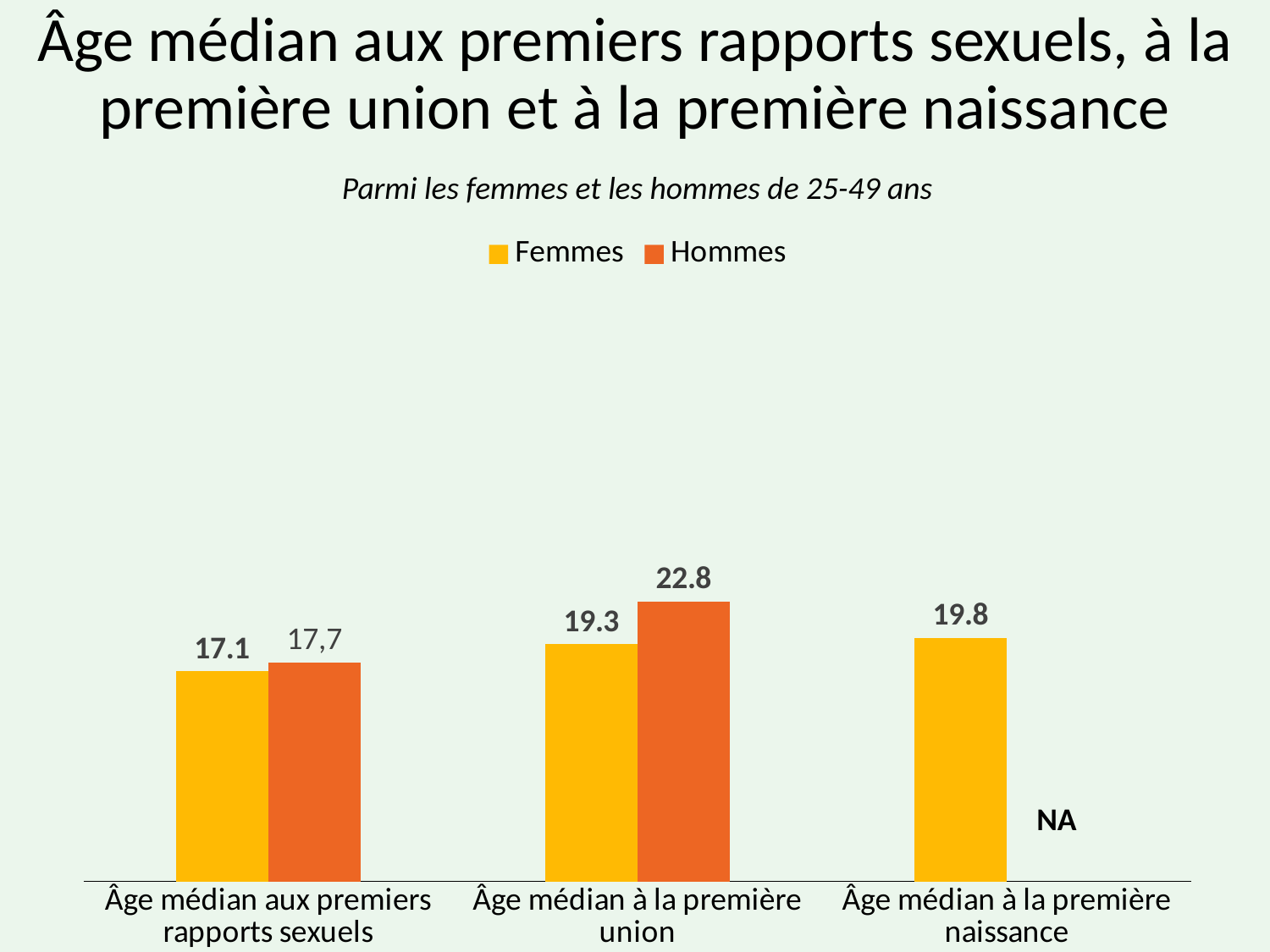

# Âge médian aux premiers rapports sexuels, à la première union et à la première naissance
Parmi les femmes et les hommes de 25-49 ans

### Chart

| Category | Femmes | Hommes |
|---|---|---|
| Âge médian aux premiers rapports sexuels | 17.1 | 17.8 |
| Âge médian à la première union | 19.3 | 22.8 |
| Âge médian à la première naissance | 19.8 | None |
NA